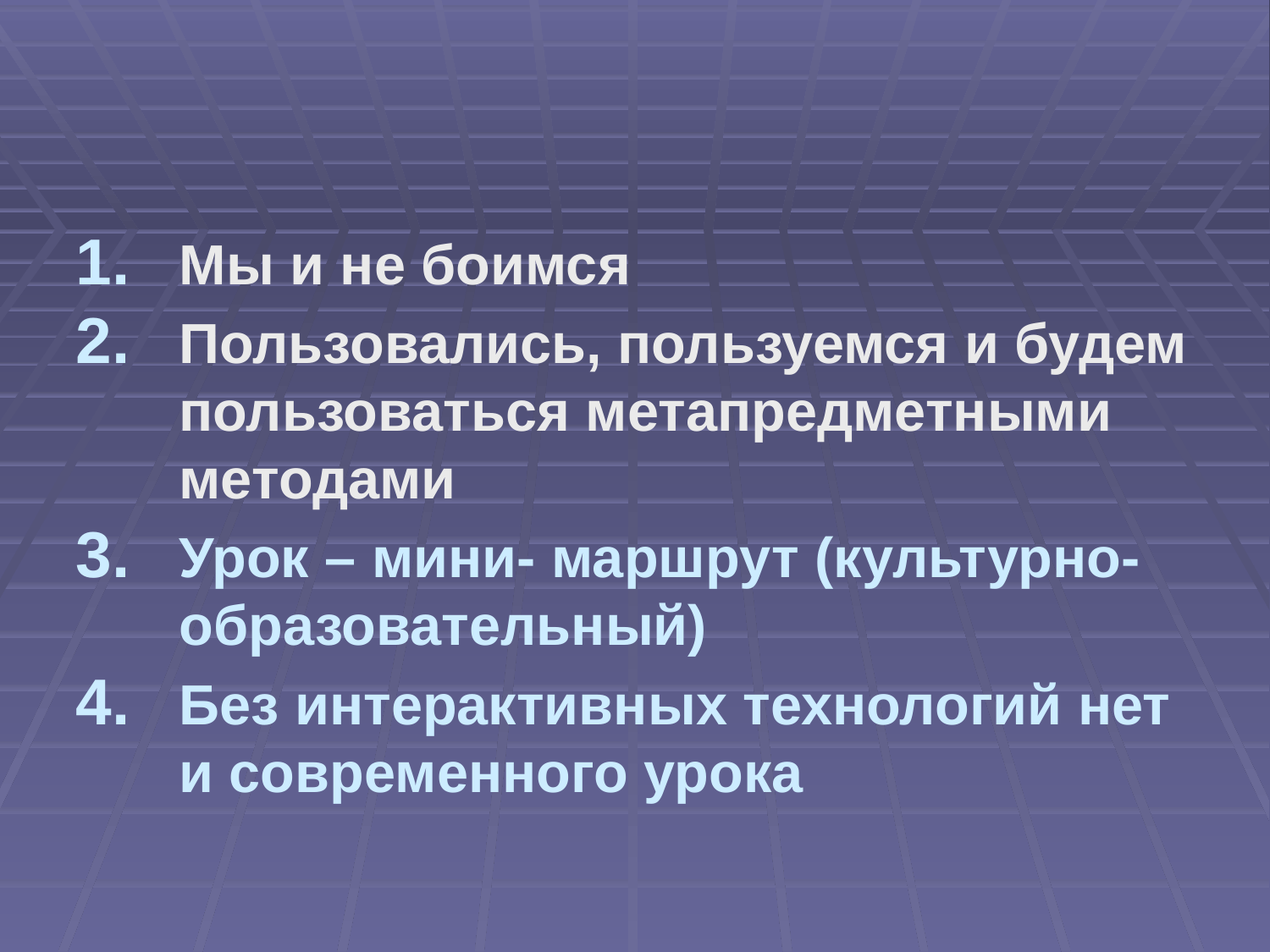

#
Мы и не боимся
Пользовались, пользуемся и будем пользоваться метапредметными методами
Урок – мини- маршрут (культурно-образовательный)
Без интерактивных технологий нет и современного урока